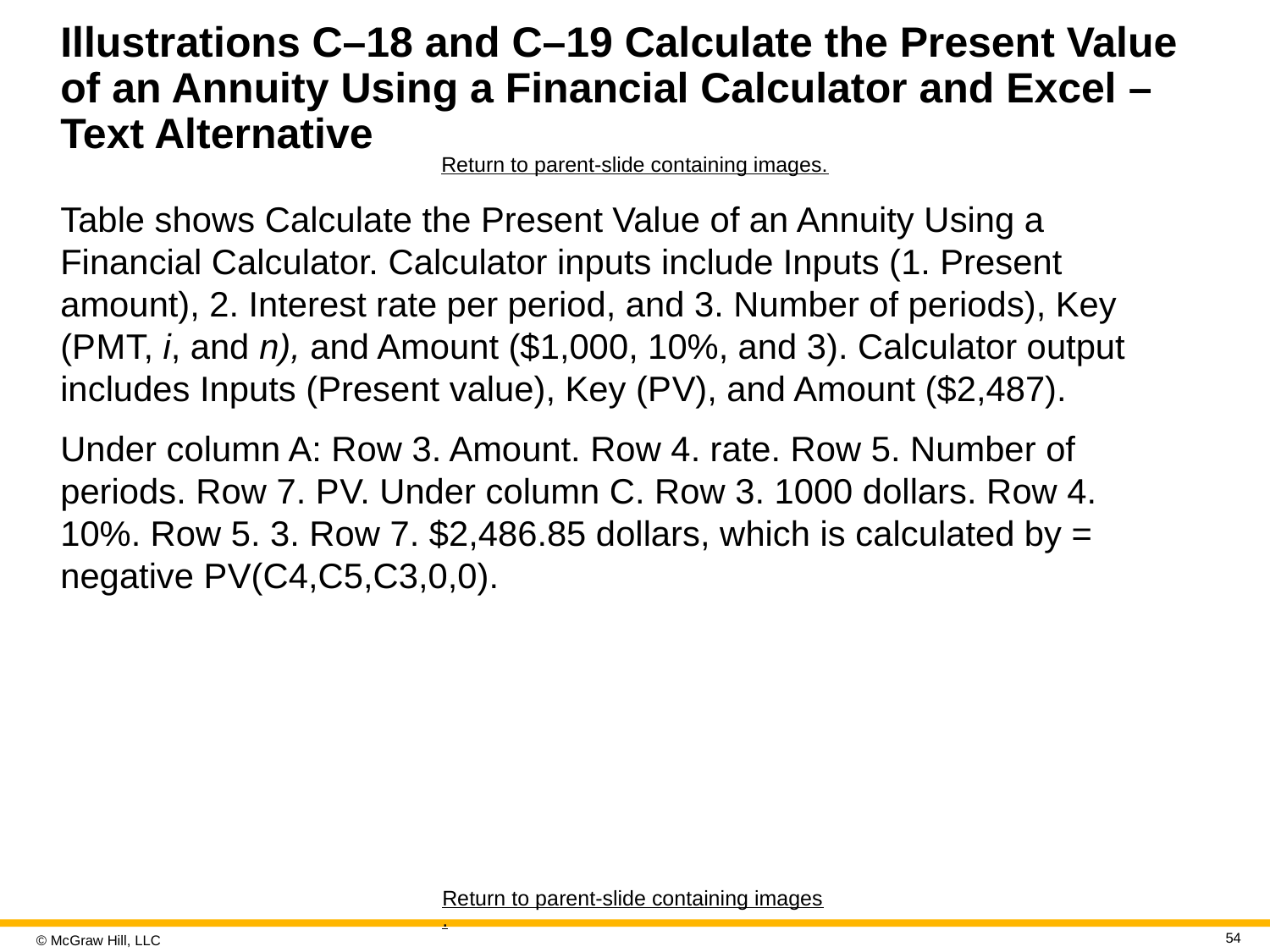

# Illustrations C–18 and C–19 Calculate the Present Value of an Annuity Using a Financial Calculator and Excel – Text Alternative
Return to parent-slide containing images.
Table shows Calculate the Present Value of an Annuity Using a Financial Calculator. Calculator inputs include Inputs (1. Present amount), 2. Interest rate per period, and 3. Number of periods), Key (P M T, i, and n), and Amount ($1,000, 10%, and 3). Calculator output includes Inputs (Present value), Key (P V), and Amount ($2,487).
Under column A: Row 3. Amount. Row 4. rate. Row 5. Number of periods. Row 7. P V. Under column C. Row 3. 1000 dollars. Row 4. 10%. Row 5. 3. Row 7. $2,486.85 dollars, which is calculated by = negative P V(C4,C5,C3,0,0).
Return to parent-slide containing images.
54